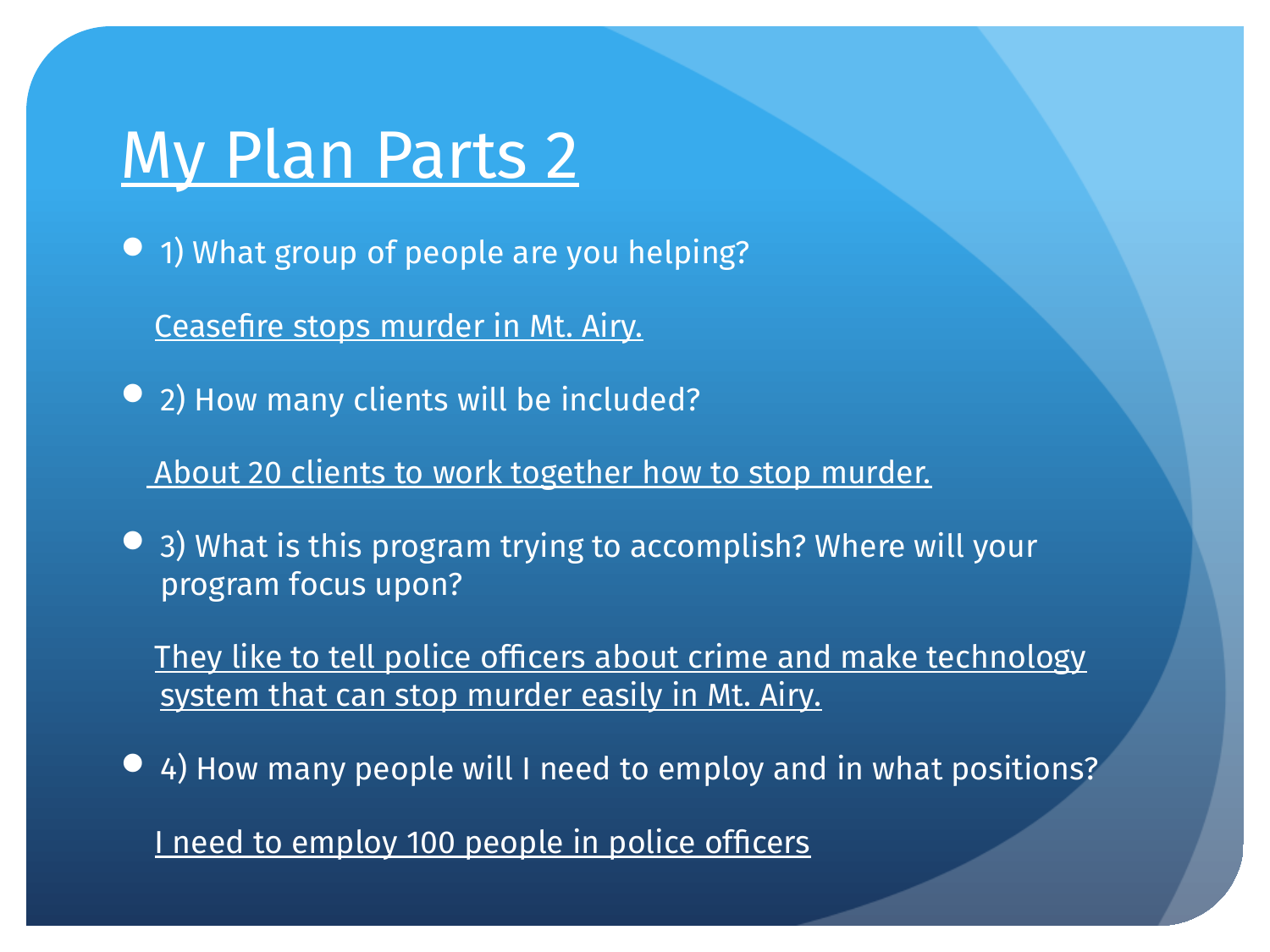

# My Plan Parts 2
1) What group of people are you helping?
    Ceasefire stops murder in Mt. Airy.
2) How many clients will be included?
    About 20 clients to work together how to stop murder.
3) What is this program trying to accomplish? Where will your program focus upon?
    They like to tell police officers about crime and make technology system that can stop murder easily in Mt. Airy.
4) How many people will I need to employ and in what positions?
    I need to employ 100 people in police officers